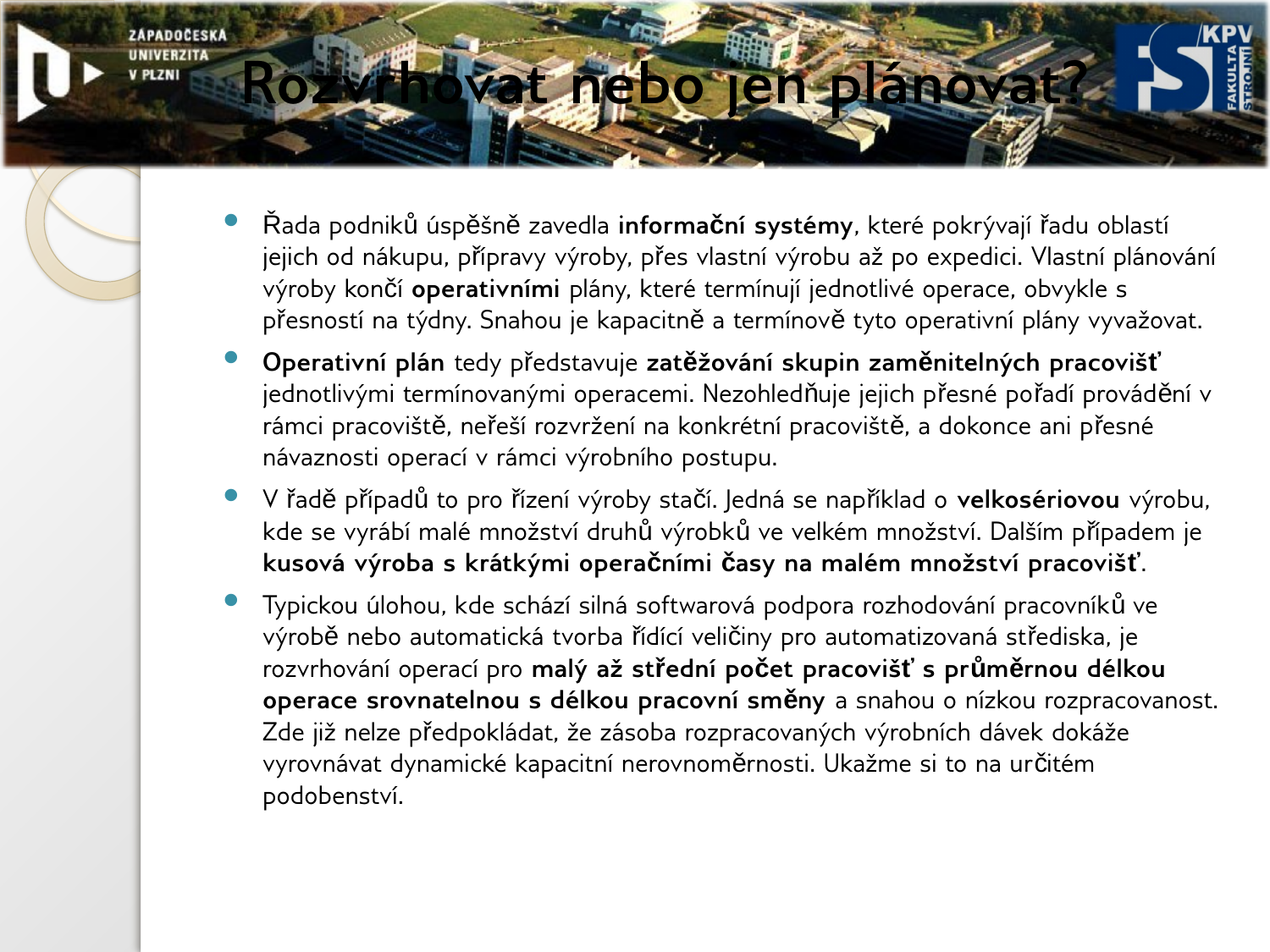

# Rozvrhovat nebo jen plánovat?
Řada podniků úspěšně zavedla informační systémy, které pokrývají řadu oblastí jejich od nákupu, přípravy výroby, přes vlastní výrobu až po expedici. Vlastní plánování výroby končí operativními plány, které termínují jednotlivé operace, obvykle s přesností na týdny. Snahou je kapacitně a termínově tyto operativní plány vyvažovat.
Operativní plán tedy představuje zatěžování skupin zaměnitelných pracovišť jednotlivými termínovanými operacemi. Nezohledňuje jejich přesné pořadí provádění v rámci pracoviště, neřeší rozvržení na konkrétní pracoviště, a dokonce ani přesné návaznosti operací v rámci výrobního postupu.
V řadě případů to pro řízení výroby stačí. Jedná se například o velkosériovou výrobu, kde se vyrábí malé množství druhů výrobků ve velkém množství. Dalším případem je kusová výroba s krátkými operačními časy na malém množství pracovišť.
Typickou úlohou, kde schází silná softwarová podpora rozhodování pracovníků ve výrobě nebo automatická tvorba řídící veličiny pro automatizovaná střediska, je rozvrhování operací pro malý až střední počet pracovišť s průměrnou délkou operace srovnatelnou s délkou pracovní směny a snahou o nízkou rozpracovanost. Zde již nelze předpokládat, že zásoba rozpracovaných výrobních dávek dokáže vyrovnávat dynamické kapacitní nerovnoměrnosti. Ukažme si to na určitém podobenství.